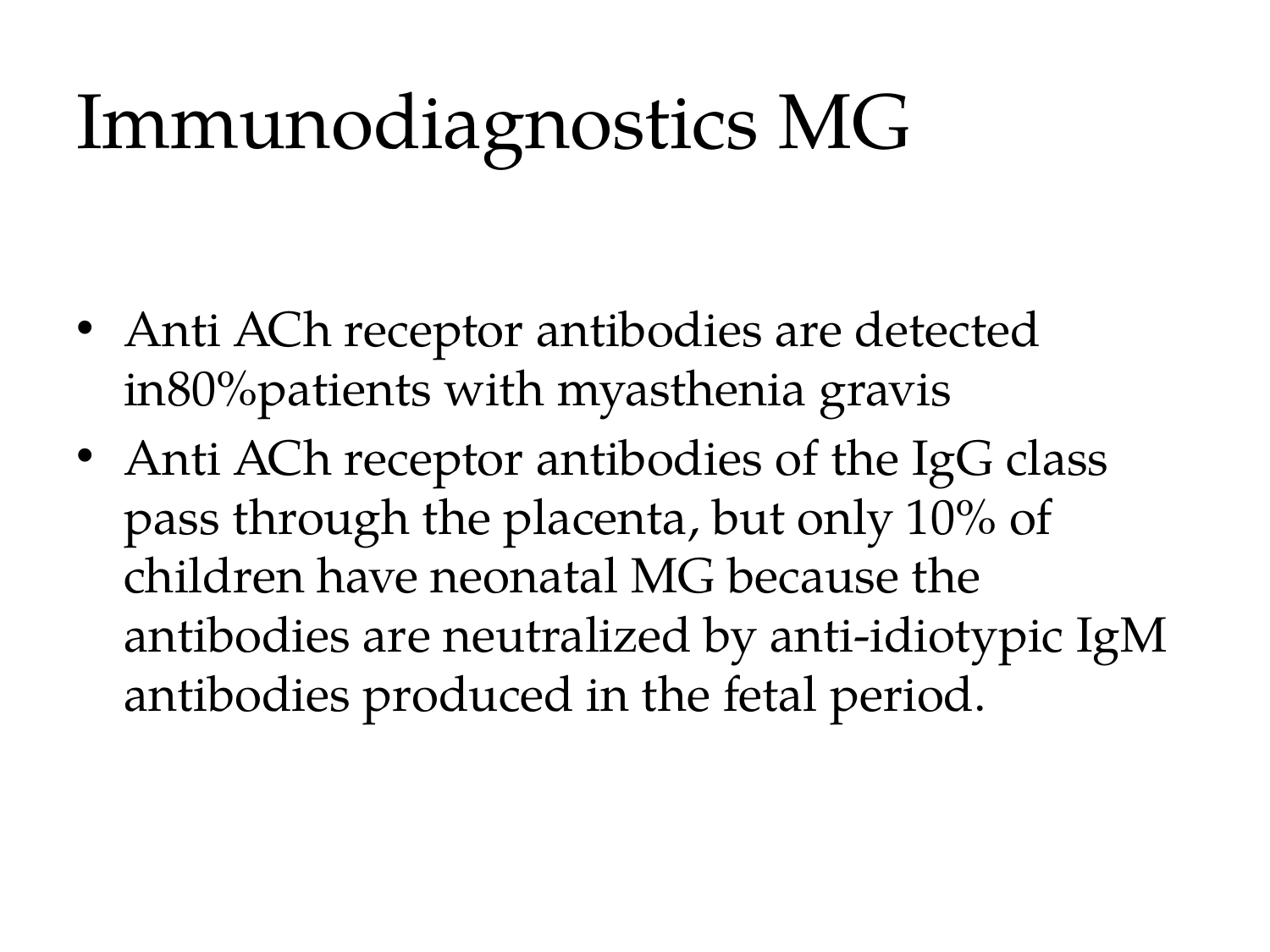

# Immunodiagnostics MG

Anti ACh receptor antibodies are detected in80%patients with myasthenia gravis
Anti ACh receptor antibodies of the IgG class pass through the placenta, but only 10% of children have neonatal MG because the antibodies are neutralized by anti-idiotypic IgM antibodies produced in the fetal period.